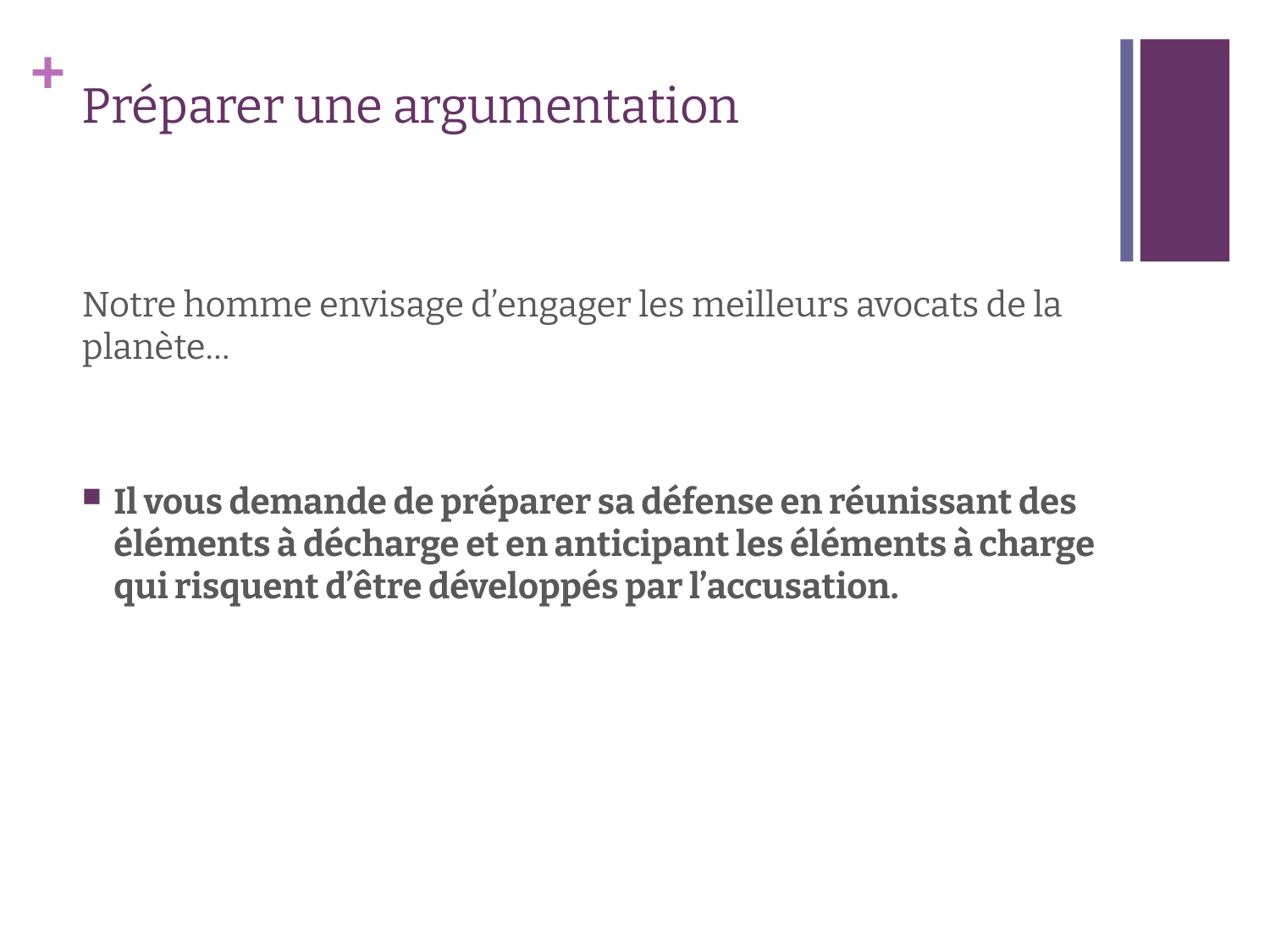

# Préparer une argumentation
Notre homme envisage d’engager les meilleurs avocats de la planète…

Il vous demande de préparer sa défense en réunissant des éléments à décharge et en anticipant les éléments à charge qui risquent d’être développés par l’accusation.